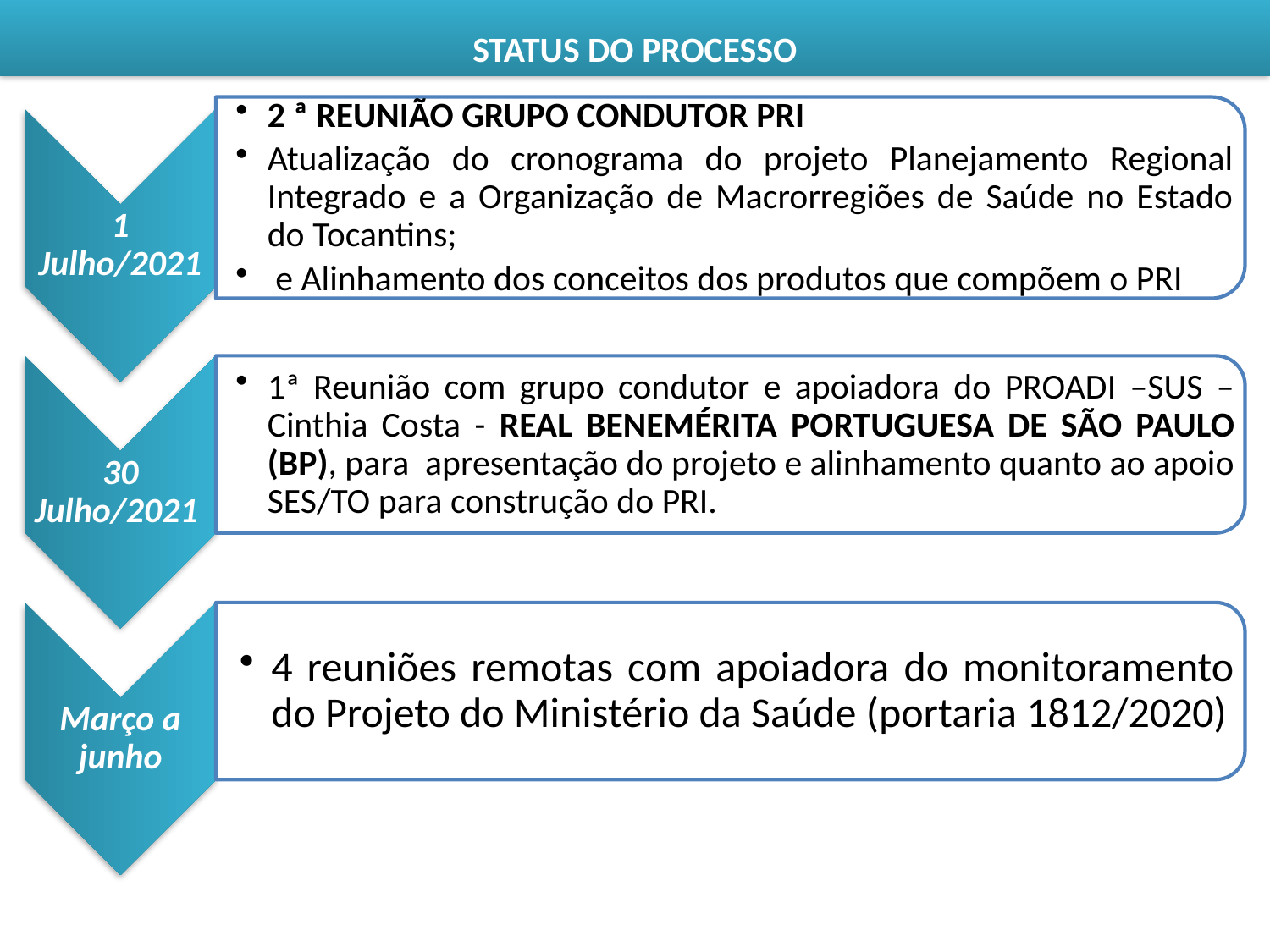

STATUS DO PROCESSO
1 Julho/2021
2 ª REUNIÃO GRUPO CONDUTOR PRI
Atualização do cronograma do projeto Planejamento Regional Integrado e a Organização de Macrorregiões de Saúde no Estado do Tocantins;
 e Alinhamento dos conceitos dos produtos que compõem o PRI
30 Julho/2021
1ª Reunião com grupo condutor e apoiadora do PROADI –SUS – Cinthia Costa - REAL BENEMÉRITA PORTUGUESA DE SÃO PAULO (BP), para  apresentação do projeto e alinhamento quanto ao apoio SES/TO para construção do PRI.
Março a junho
4 reuniões remotas com apoiadora do monitoramento do Projeto do Ministério da Saúde (portaria 1812/2020)